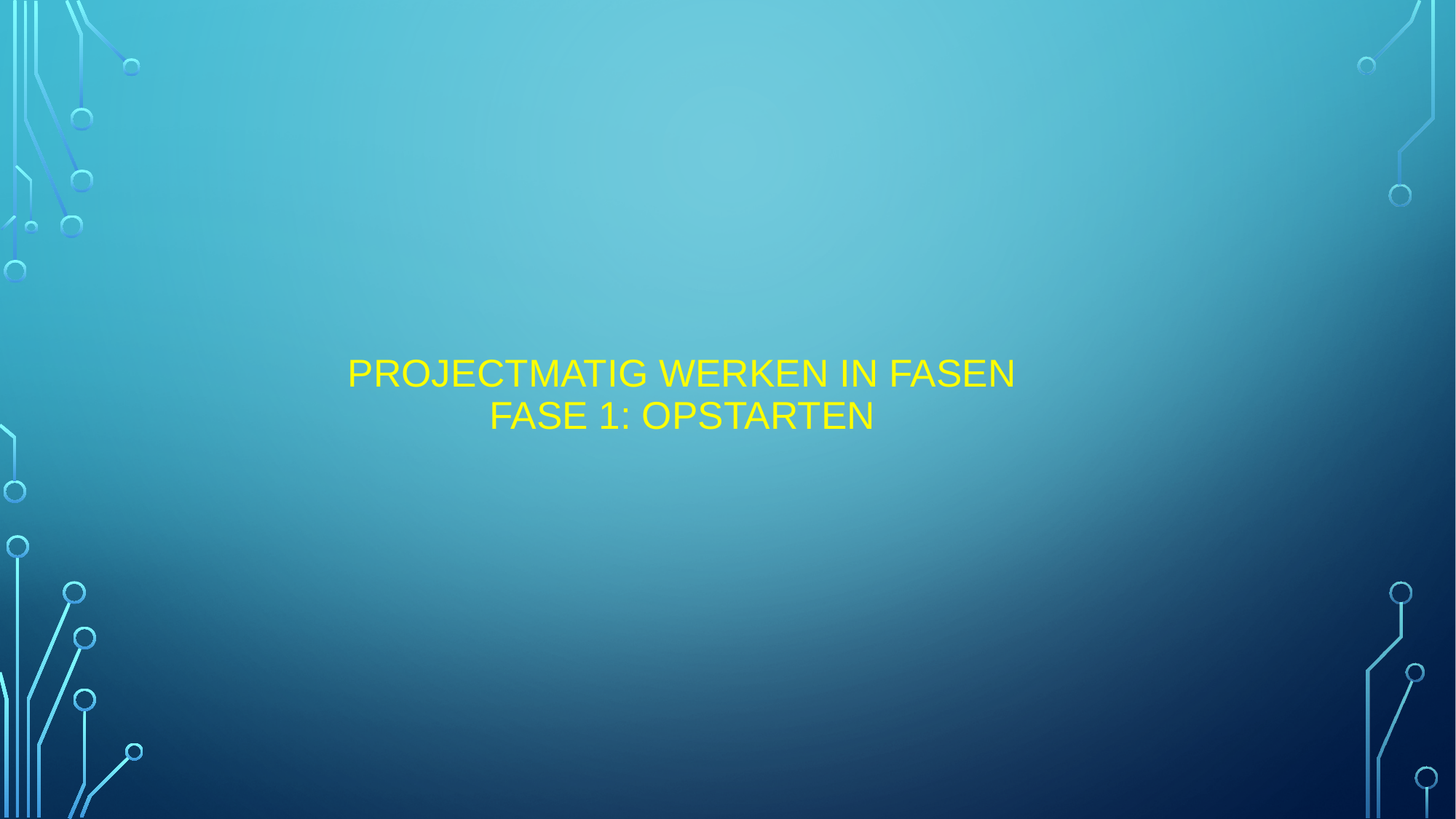

# Projectmatig werken in fasen Fase 1: opstarten